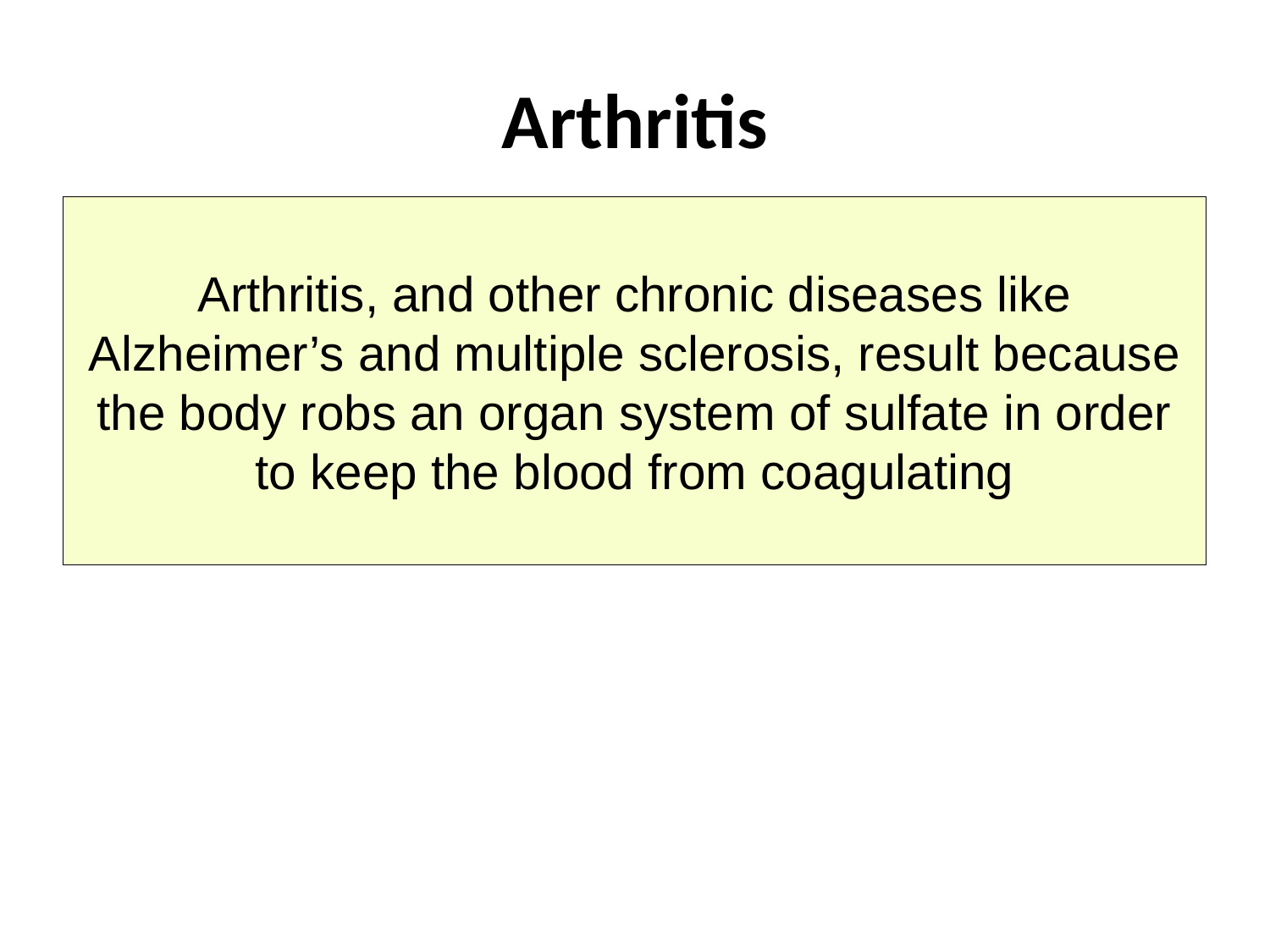

# Arthritis

Arthritis, and other chronic diseases like Alzheimer’s and multiple sclerosis, result because the body robs an organ system of sulfate in order to keep the blood from coagulating